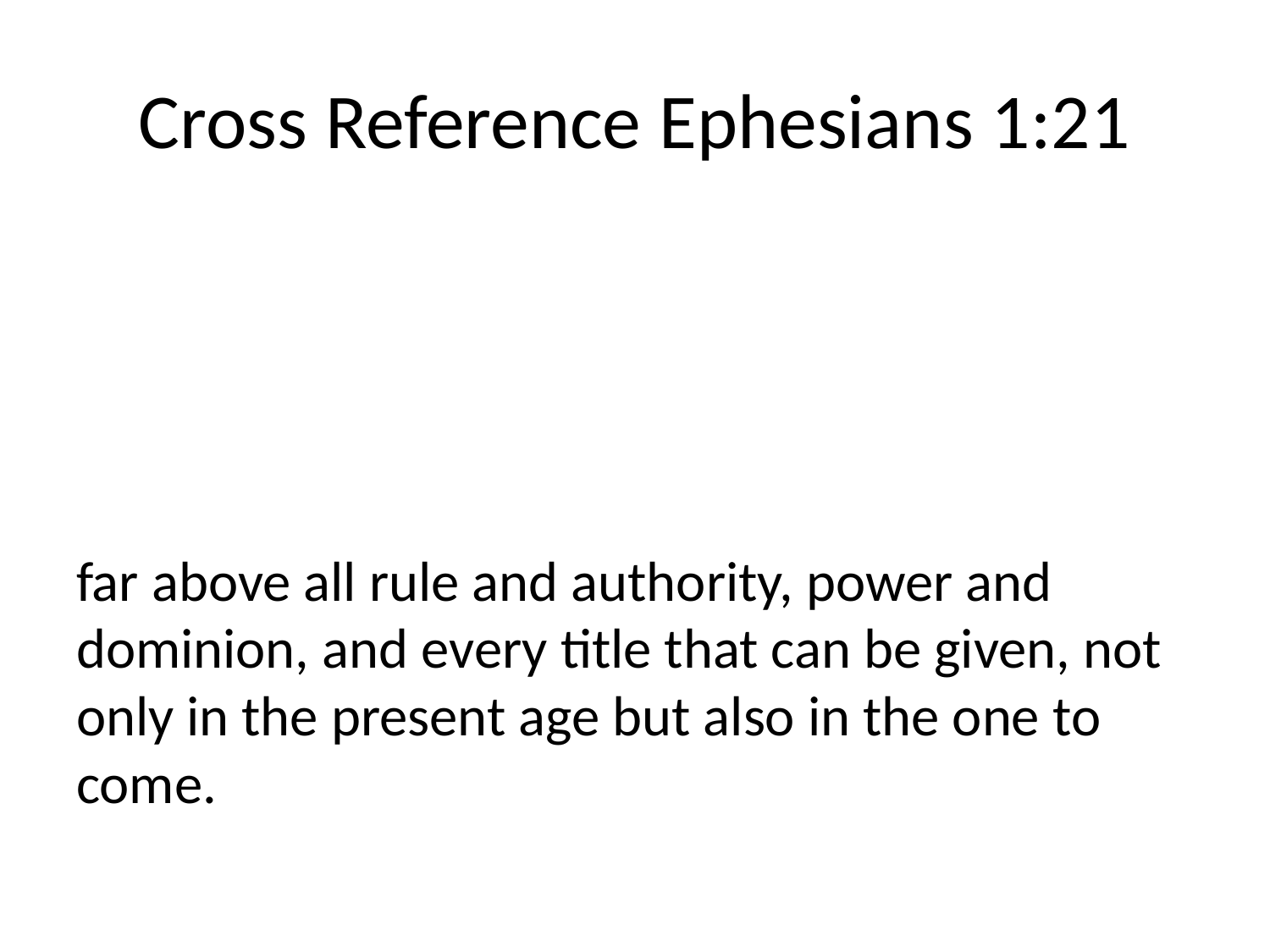

# Cross Reference Ephesians 1:21

far above all rule and authority, power and dominion, and every title that can be given, not only in the present age but also in the one to come.